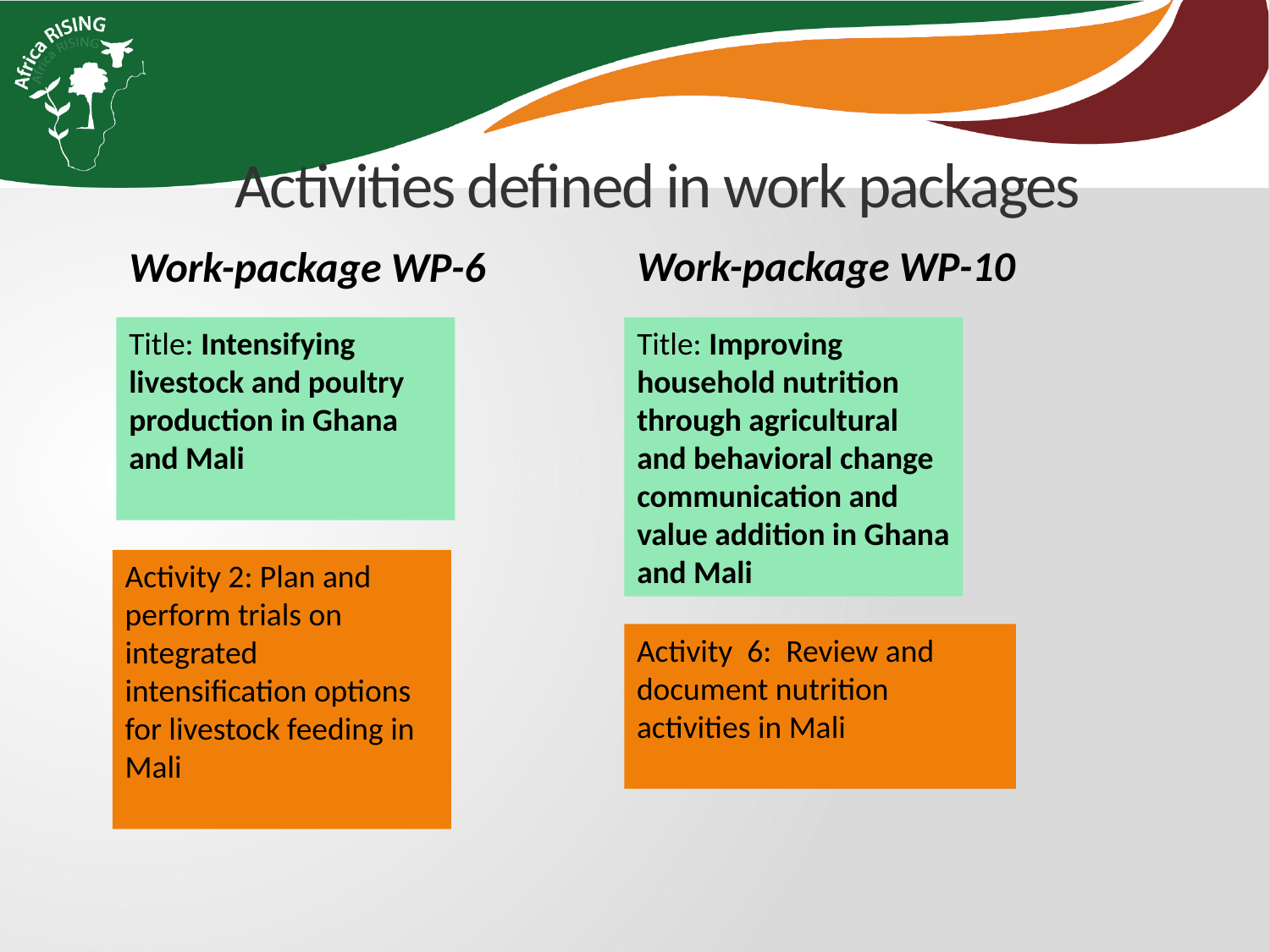

# Activities defined in work packages
Work-package WP-10
Work-package WP-6
Title: Intensifying livestock and poultry production in Ghana and Mali

Title: Improving household nutrition through agricultural and behavioral change communication and value addition in Ghana and Mali
Activity 2: Plan and perform trials on integrated intensification options for livestock feeding in Mali

Activity  6:  Review and document nutrition activities in Mali